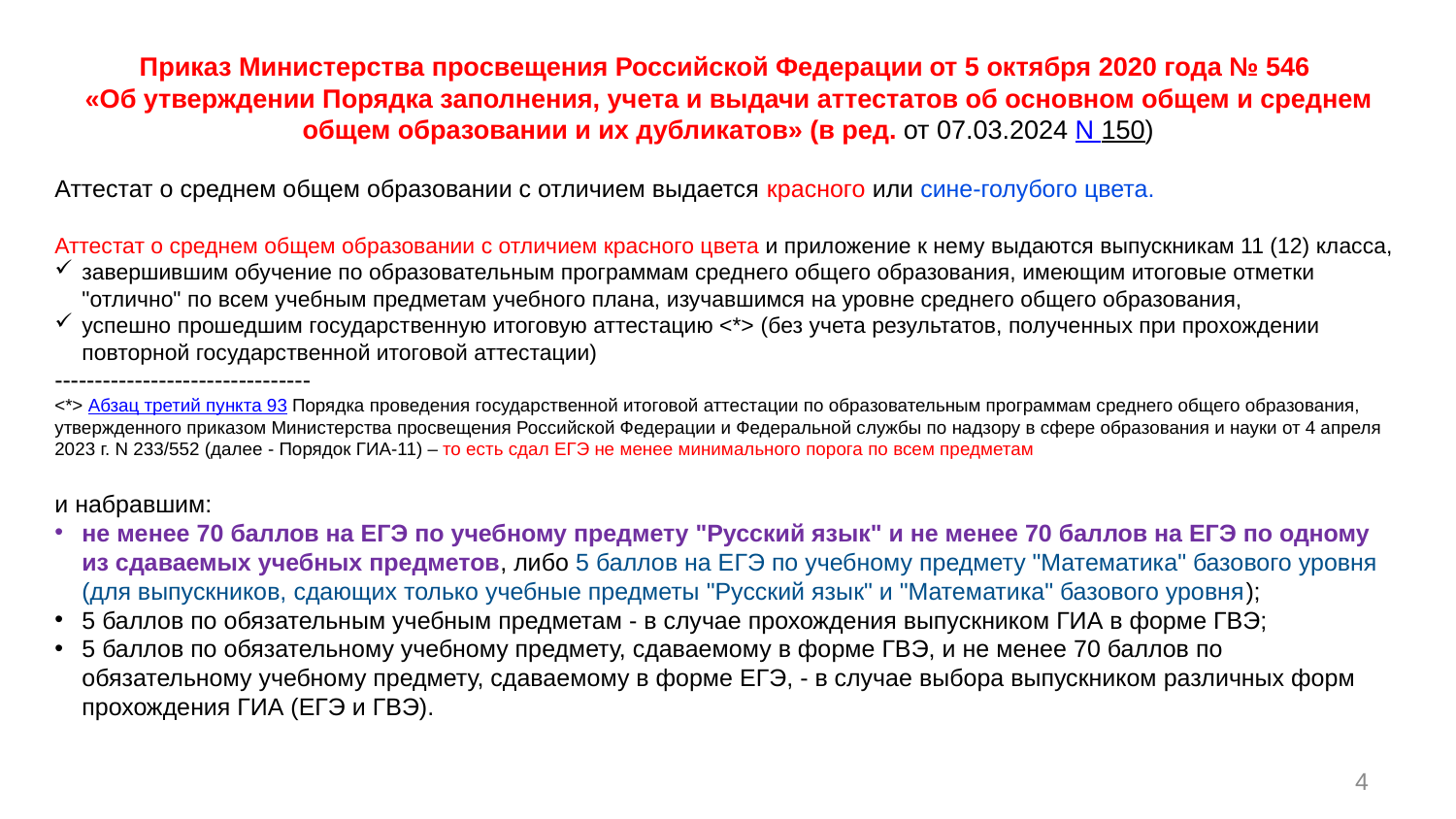

Приказ Министерства просвещения Российской Федерации от 5 октября 2020 года № 546
«Об утверждении Порядка заполнения, учета и выдачи аттестатов об основном общем и среднем общем образовании и их дубликатов» (в ред. от 07.03.2024 N 150)

Аттестат о среднем общем образовании с отличием выдается красного или сине-голубого цвета.

Аттестат о среднем общем образовании с отличием красного цвета и приложение к нему выдаются выпускникам 11 (12) класса,
завершившим обучение по образовательным программам среднего общего образования, имеющим итоговые отметки "отлично" по всем учебным предметам учебного плана, изучавшимся на уровне среднего общего образования,
успешно прошедшим государственную итоговую аттестацию <*> (без учета результатов, полученных при прохождении повторной государственной итоговой аттестации)
--------------------------------
<*> Абзац третий пункта 93 Порядка проведения государственной итоговой аттестации по образовательным программам среднего общего образования, утвержденного приказом Министерства просвещения Российской Федерации и Федеральной службы по надзору в сфере образования и науки от 4 апреля 2023 г. N 233/552 (далее - Порядок ГИА-11) – то есть сдал ЕГЭ не менее минимального порога по всем предметам

и набравшим:
не менее 70 баллов на ЕГЭ по учебному предмету "Русский язык" и не менее 70 баллов на ЕГЭ по одному из сдаваемых учебных предметов, либо 5 баллов на ЕГЭ по учебному предмету "Математика" базового уровня (для выпускников, сдающих только учебные предметы "Русский язык" и "Математика" базового уровня);
5 баллов по обязательным учебным предметам - в случае прохождения выпускником ГИА в форме ГВЭ;
5 баллов по обязательному учебному предмету, сдаваемому в форме ГВЭ, и не менее 70 баллов по обязательному учебному предмету, сдаваемому в форме ЕГЭ, - в случае выбора выпускником различных форм прохождения ГИА (ЕГЭ и ГВЭ).

4